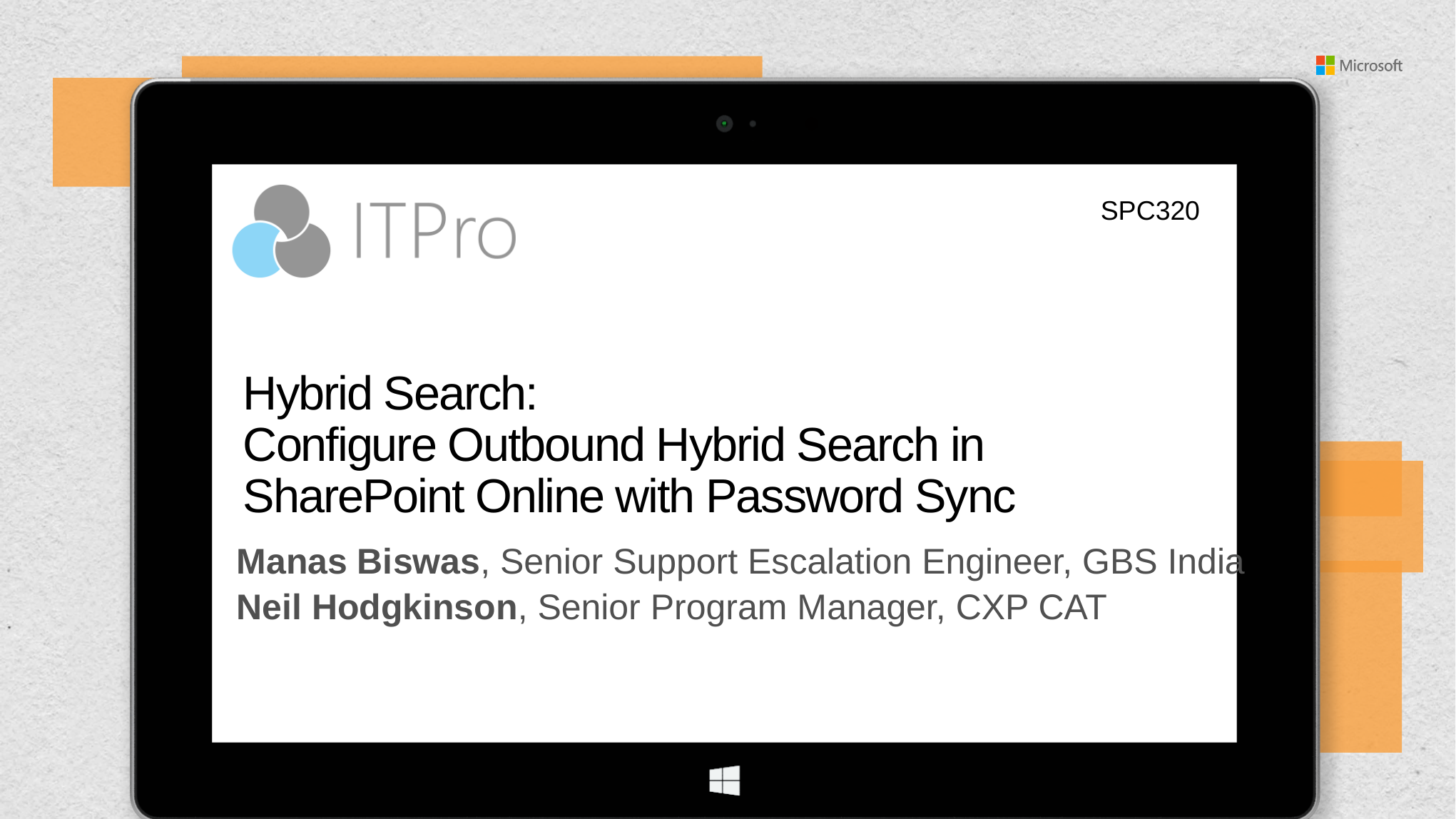

SPC320
# Hybrid Search: Configure Outbound Hybrid Search in SharePoint Online with Password Sync
Manas Biswas, Senior Support Escalation Engineer, GBS India
Neil Hodgkinson, Senior Program Manager, CXP CAT